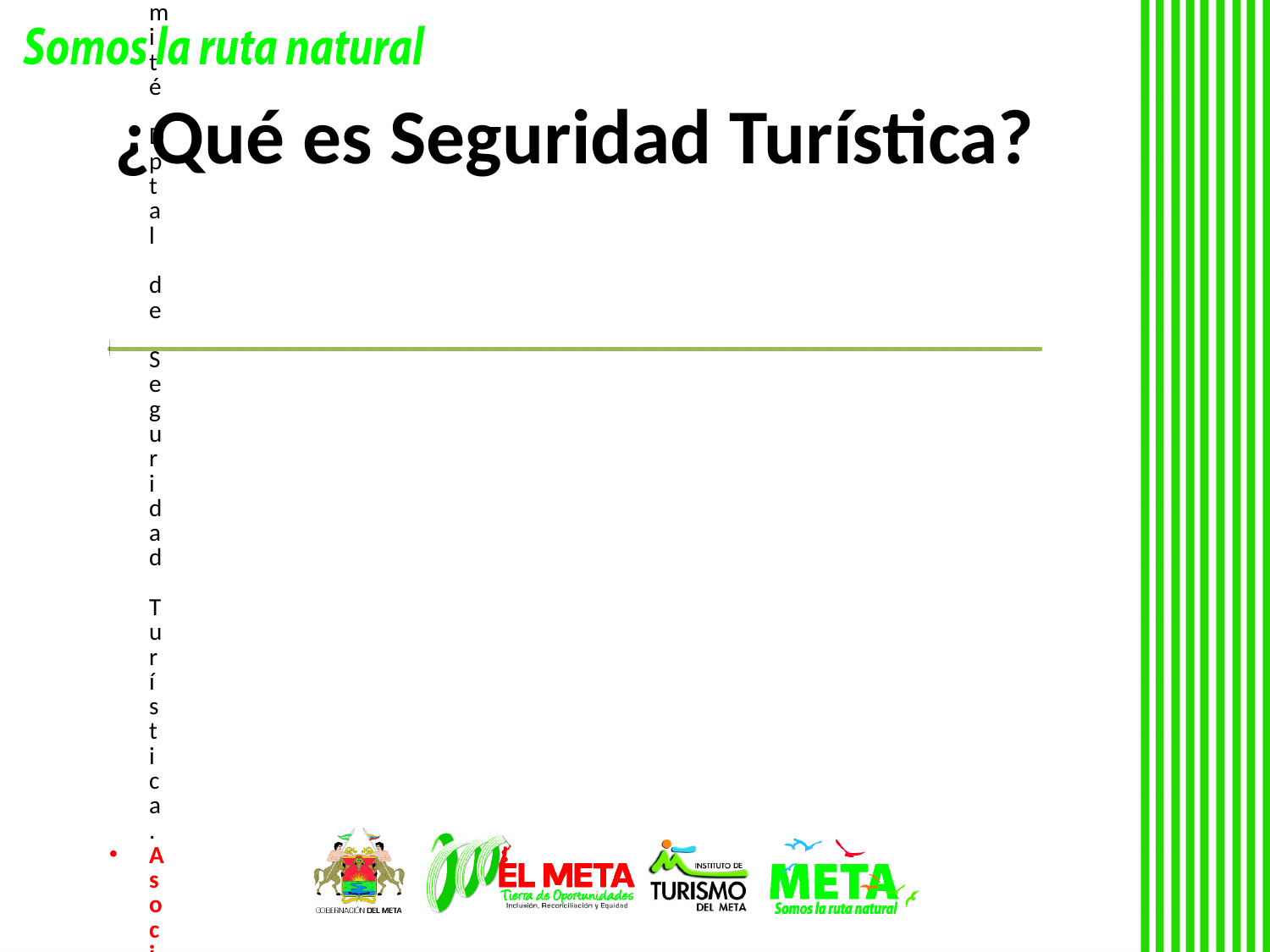

# ¿Qué es Seguridad Turística?
Percepción
Seguridad